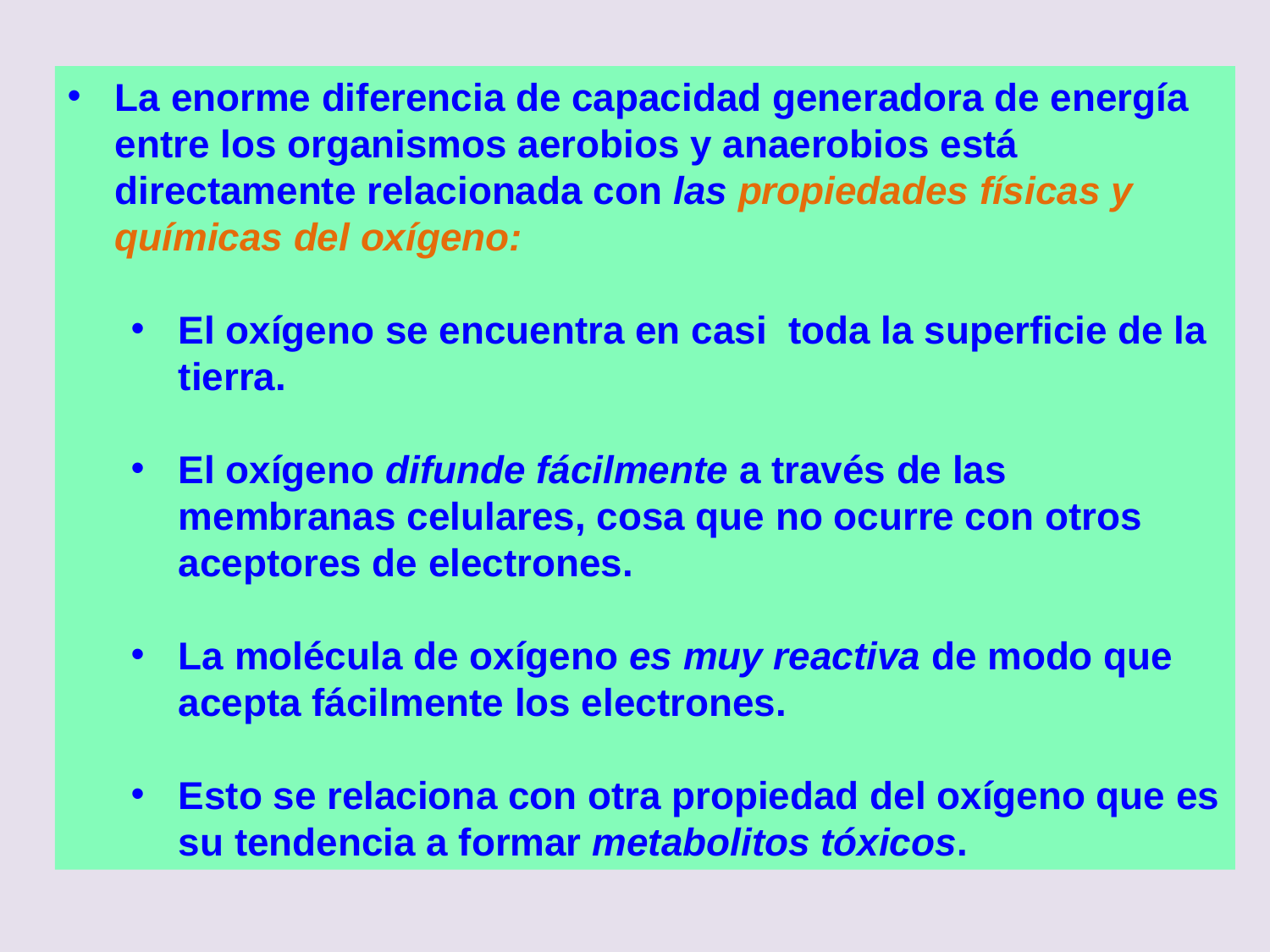

La enorme diferencia de capacidad generadora de energía entre los organismos aerobios y anaerobios está directamente relacionada con las propiedades físicas y químicas del oxígeno:

El oxígeno se encuentra en casi  toda la superficie de la tierra.

El oxígeno difunde fácilmente a través de las membranas celulares, cosa que no ocurre con otros aceptores de electrones.

La molécula de oxígeno es muy reactiva de modo que acepta fácilmente los electrones.

Esto se relaciona con otra propiedad del oxígeno que es su tendencia a formar metabolitos tóxicos.